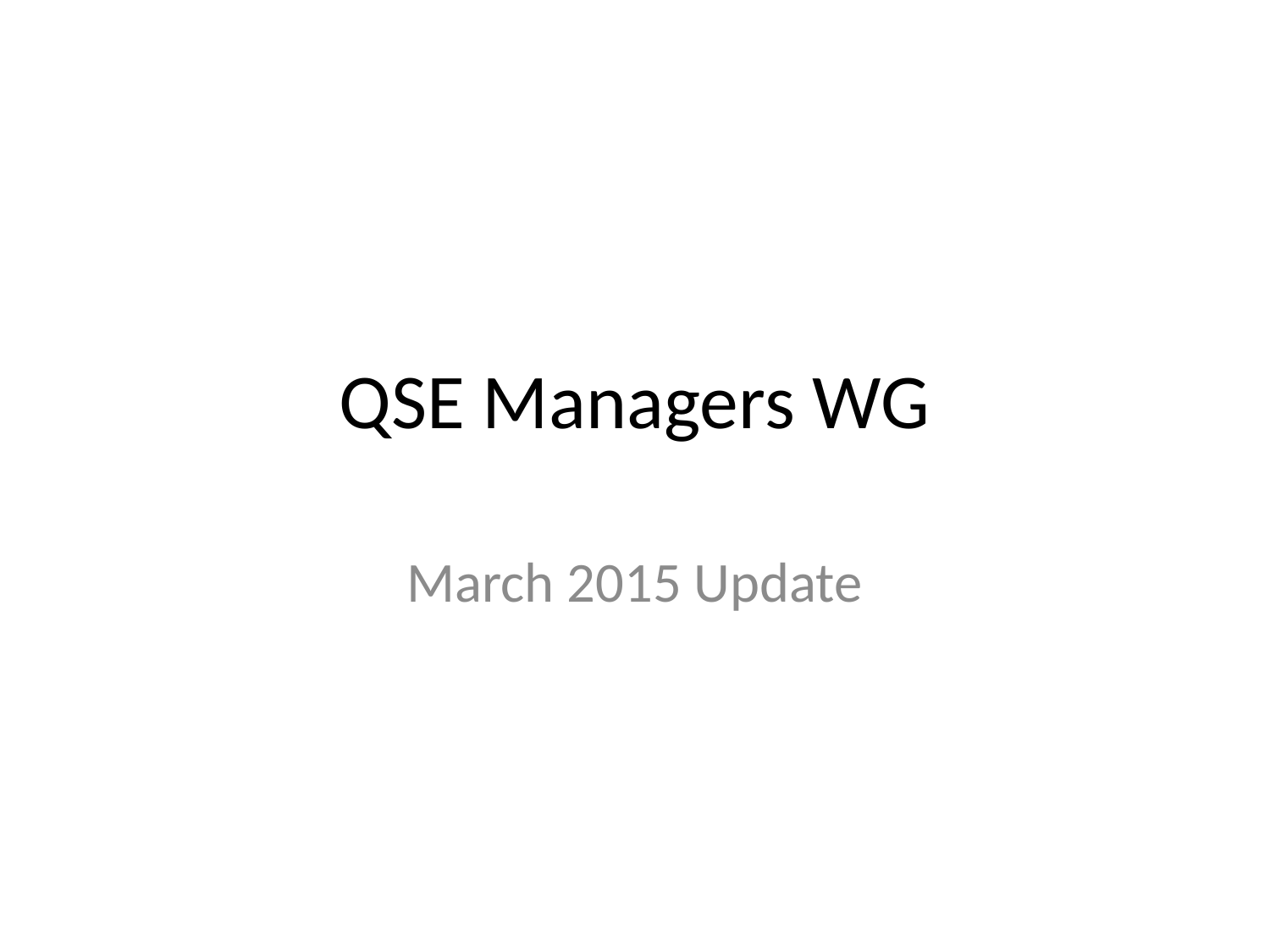

# QSE Managers WG
March 2015 Update